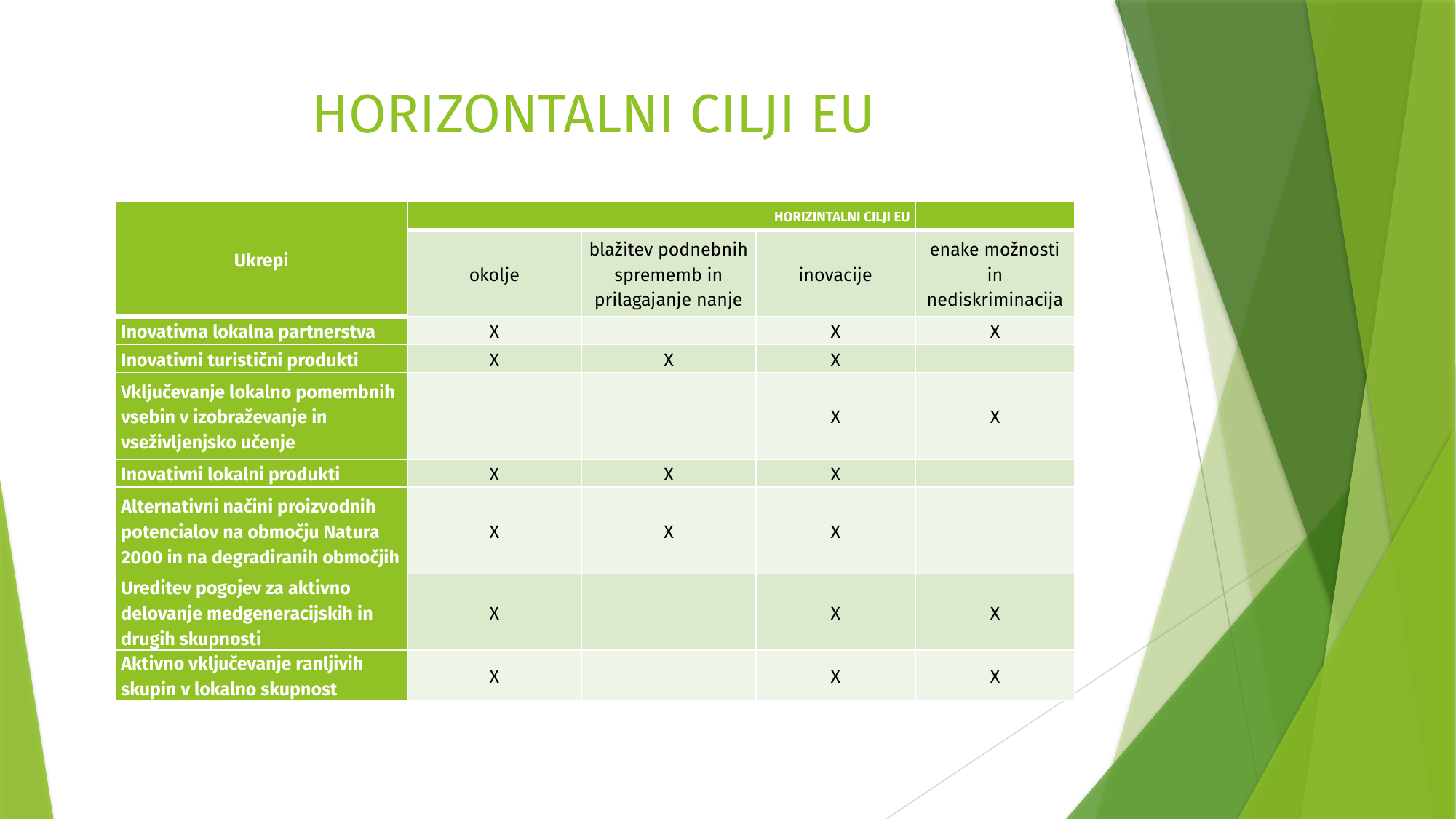

# HORIZONTALNI CILJI EU
| Ukrepi | HORIZINTALNI CILJI EU |  |  |  |
| --- | --- | --- | --- | --- |
|  | okolje | blažitev podnebnih sprememb in prilagajanje nanje | inovacije | enake možnosti in nediskriminacija |
| Inovativna lokalna partnerstva | X |  | X | X |
| Inovativni turistični produkti | X | X | X |  |
| Vključevanje lokalno pomembnih vsebin v izobraževanje in vseživljenjsko učenje |  |  | X | X |
| Inovativni lokalni produkti | X | X | X |  |
| Alternativni načini proizvodnih potencialov na območju Natura 2000 in na degradiranih območjih | X | X | X |  |
| Ureditev pogojev za aktivno delovanje medgeneracijskih in drugih skupnosti | X |  | X | X |
| Aktivno vključevanje ranljivih skupin v lokalno skupnost | X |  | X | X |